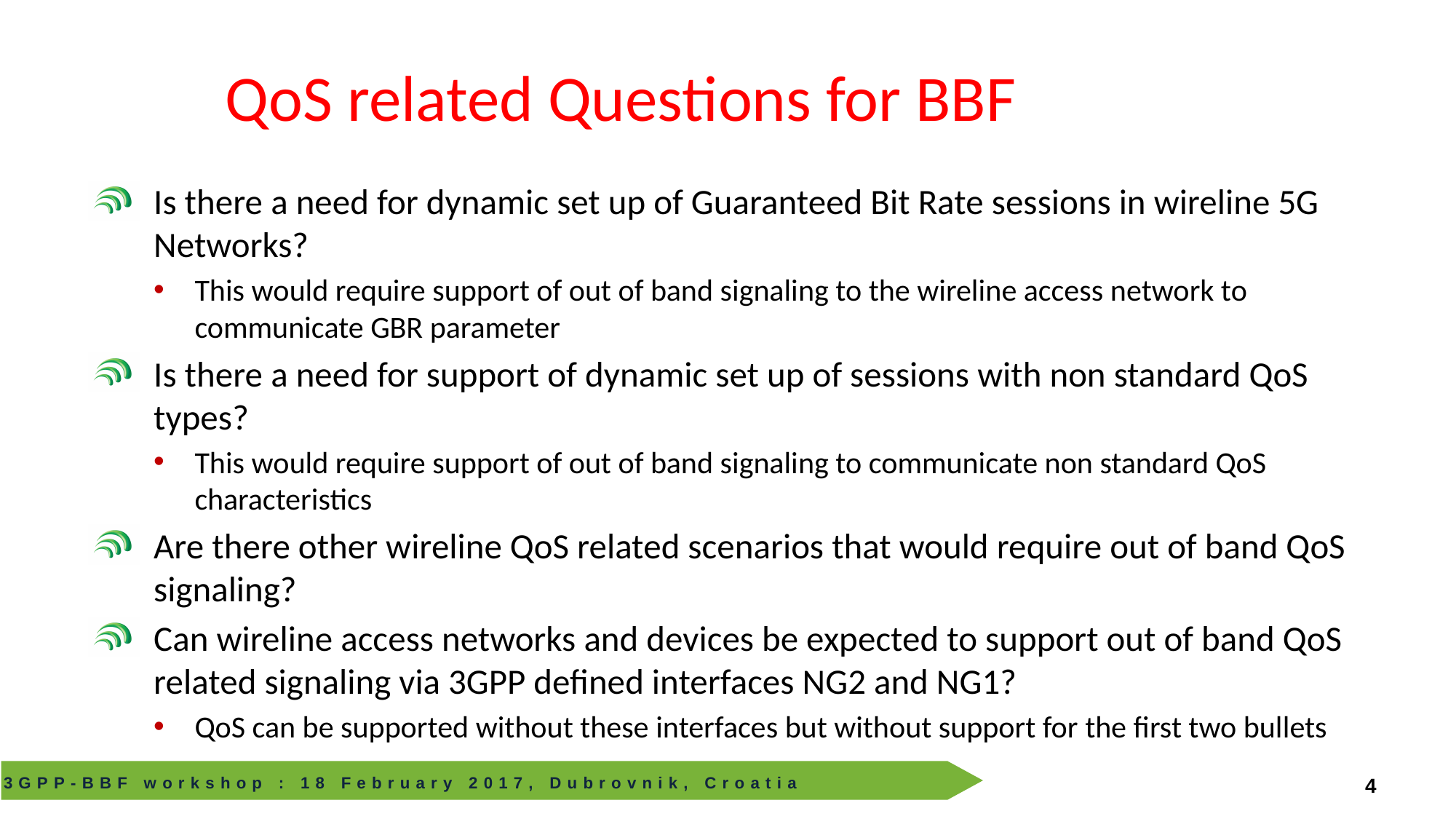

# QoS related Questions for BBF
Is there a need for dynamic set up of Guaranteed Bit Rate sessions in wireline 5G Networks?
This would require support of out of band signaling to the wireline access network to communicate GBR parameter
Is there a need for support of dynamic set up of sessions with non standard QoS types?
This would require support of out of band signaling to communicate non standard QoS characteristics
Are there other wireline QoS related scenarios that would require out of band QoS signaling?
Can wireline access networks and devices be expected to support out of band QoS related signaling via 3GPP defined interfaces NG2 and NG1?
QoS can be supported without these interfaces but without support for the first two bullets